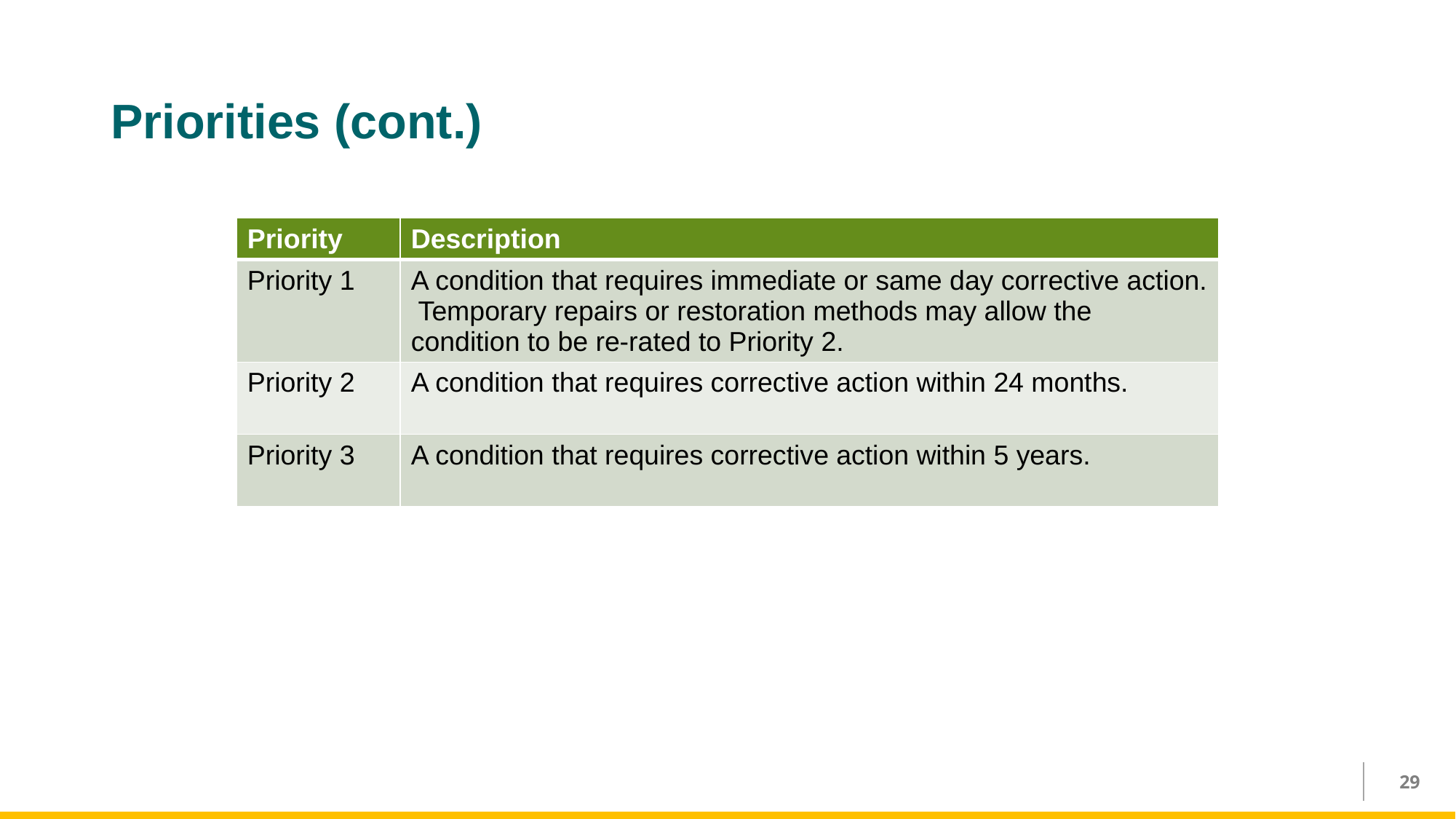

# Priorities (cont.)
| Priority | Description |
| --- | --- |
| Priority 1 | A condition that requires immediate or same day corrective action. Temporary repairs or restoration methods may allow the condition to be re-rated to Priority 2. |
| Priority 2 | A condition that requires corrective action within 24 months. |
| Priority 3 | A condition that requires corrective action within 5 years. |